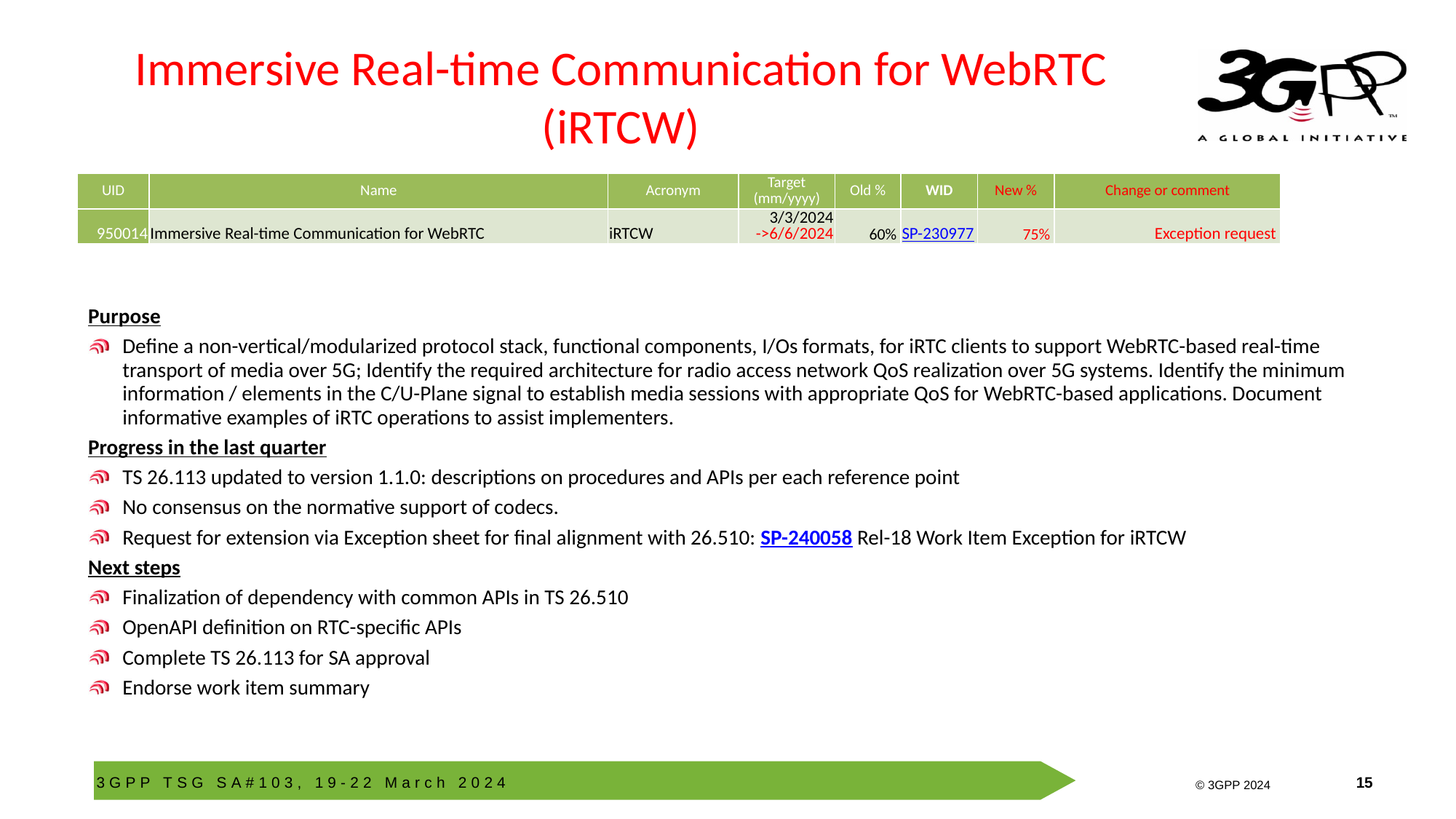

# Immersive Real-time Communication for WebRTC (iRTCW)
| UID | Name | Acronym | Target (mm/yyyy) | Old % | WID | New % | Change or comment |
| --- | --- | --- | --- | --- | --- | --- | --- |
| 950014 | Immersive Real-time Communication for WebRTC | iRTCW | 3/3/2024 ->6/6/2024 | 60% | SP-230977 | 75% | Exception request |
Purpose
Define a non-vertical/modularized protocol stack, functional components, I/Os formats, for iRTC clients to support WebRTC-based real-time transport of media over 5G; Identify the required architecture for radio access network QoS realization over 5G systems. Identify the minimum information / elements in the C/U-Plane signal to establish media sessions with appropriate QoS for WebRTC-based applications. Document informative examples of iRTC operations to assist implementers.
Progress in the last quarter
TS 26.113 updated to version 1.1.0: descriptions on procedures and APIs per each reference point
No consensus on the normative support of codecs.
Request for extension via Exception sheet for final alignment with 26.510: SP-240058 Rel-18 Work Item Exception for iRTCW
Next steps
Finalization of dependency with common APIs in TS 26.510
OpenAPI definition on RTC-specific APIs
Complete TS 26.113 for SA approval
Endorse work item summary